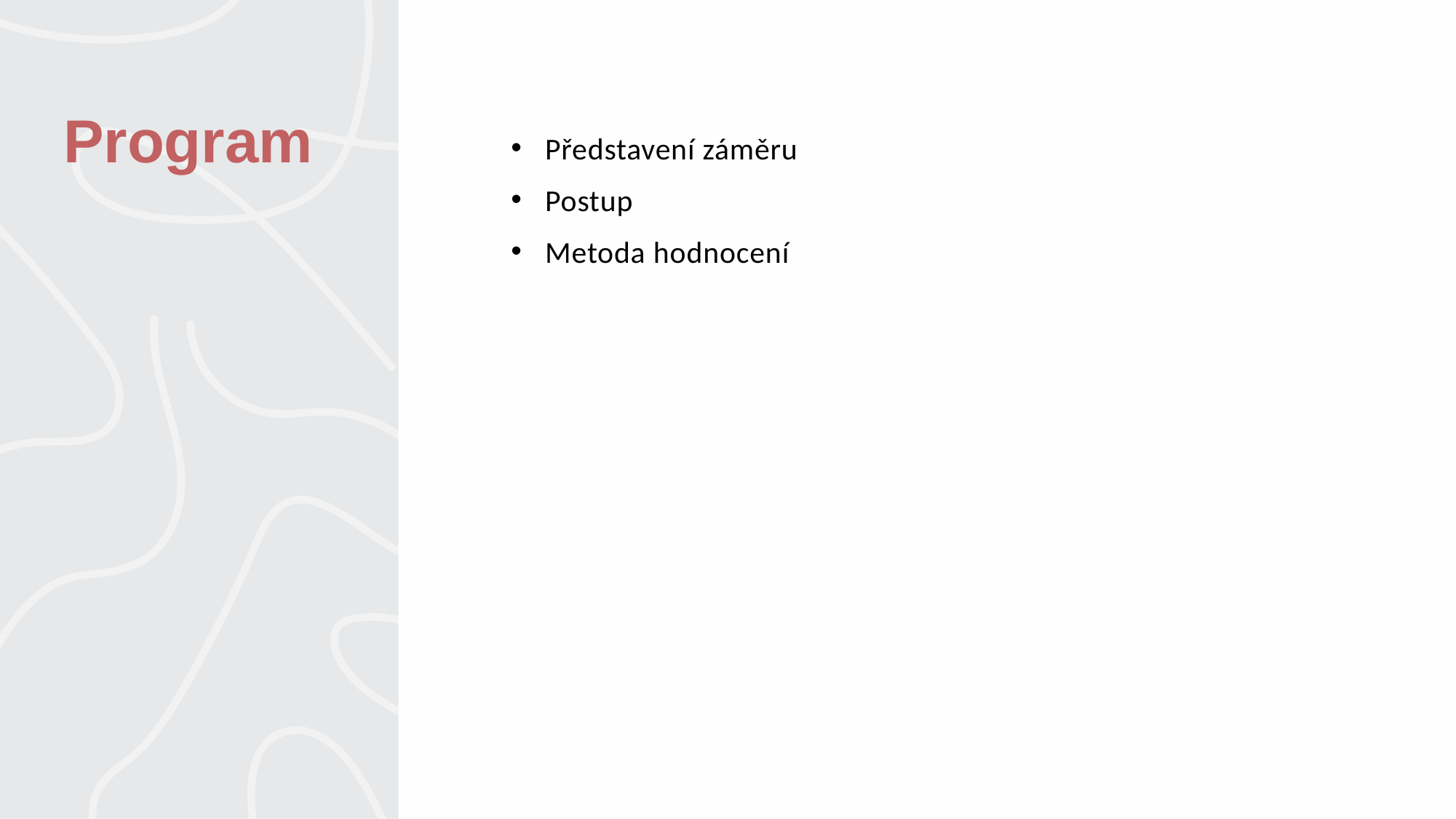

# Program
Představení záměru
Postup
Metoda hodnocení